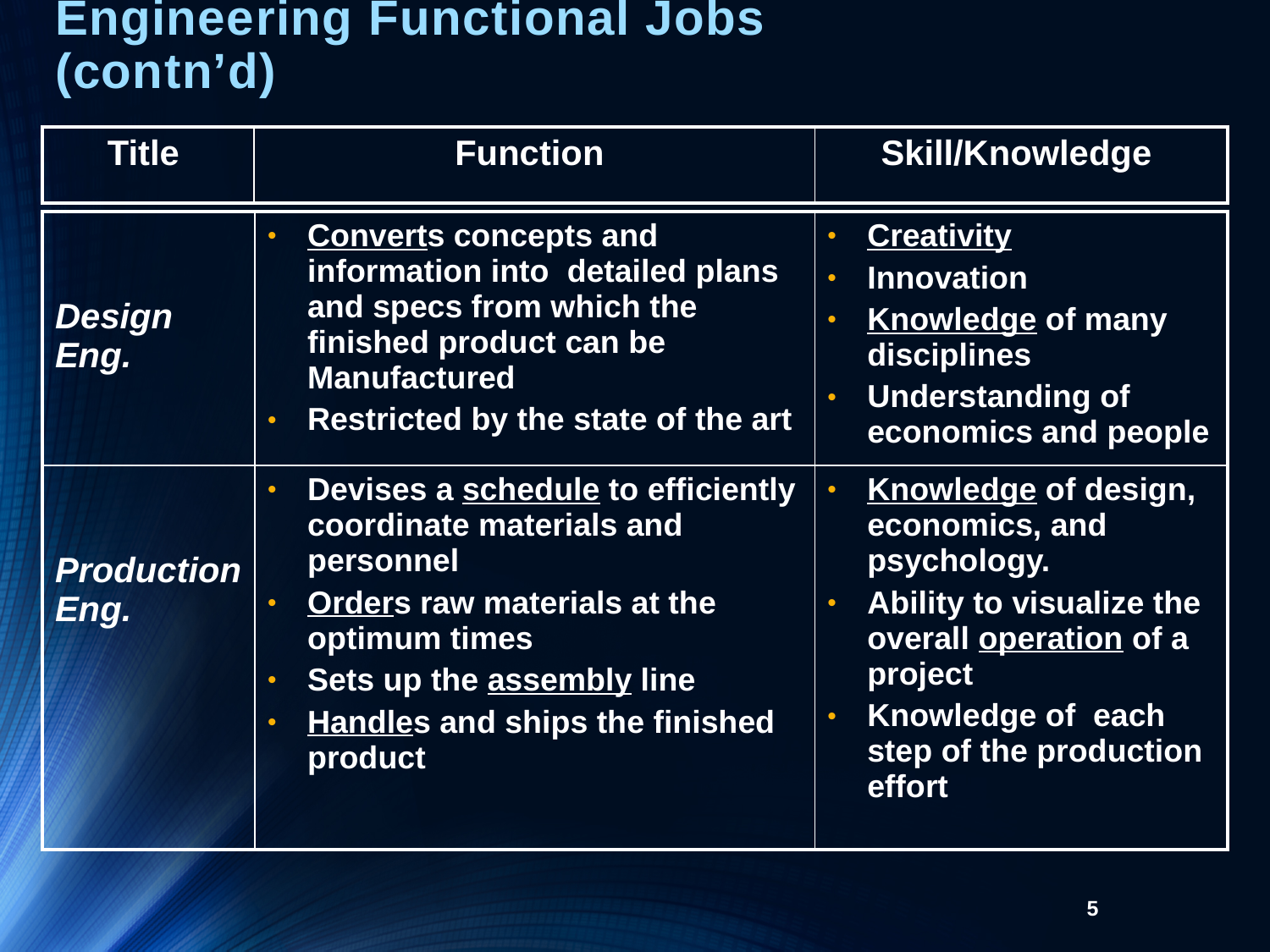

# Engineering Functional Jobs (contn’d)
| Title | Function | Skill/Knowledge |
| --- | --- | --- |
| Design Eng. | Converts concepts and information into detailed plans and specs from which the finished product can be Manufactured Restricted by the state of the art | Creativity Innovation Knowledge of many disciplines Understanding of economics and people |
| --- | --- | --- |
| Production Eng. | Devises a schedule to efficiently coordinate materials and personnel Orders raw materials at the optimum times Sets up the assembly line Handles and ships the finished product | Knowledge of design, economics, and psychology. Ability to visualize the overall operation of a project Knowledge of each step of the production effort |
5